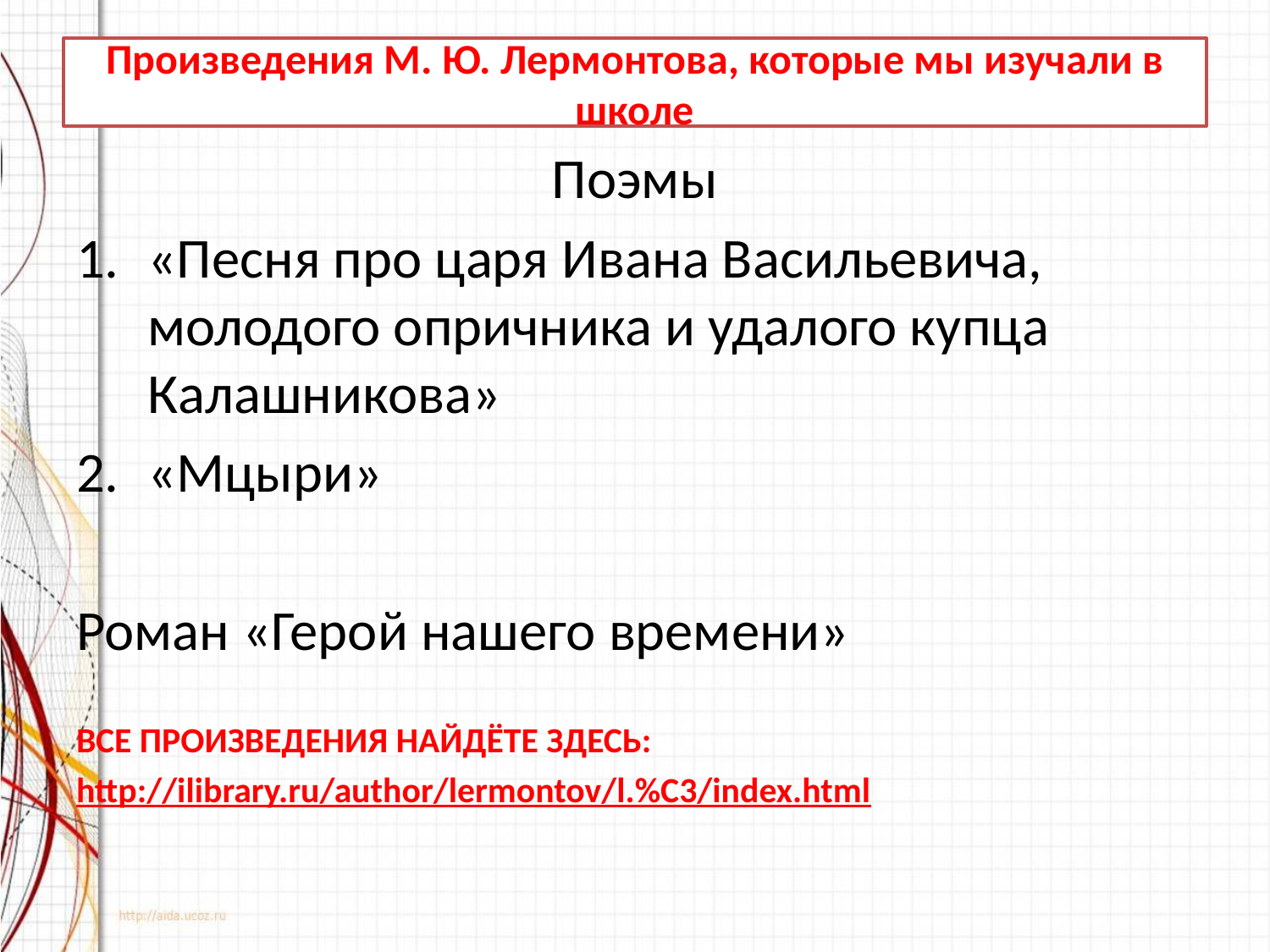

# Произведения М. Ю. Лермонтова, которые мы изучали в школе
Поэмы
«Песня про царя Ивана Васильевича, молодого опричника и удалого купца Калашникова»
«Мцыри»

Роман «Герой нашего времени»

ВСЕ ПРОИЗВЕДЕНИЯ НАЙДЁТЕ ЗДЕСЬ:
http://ilibrary.ru/author/lermontov/l.%C3/index.html